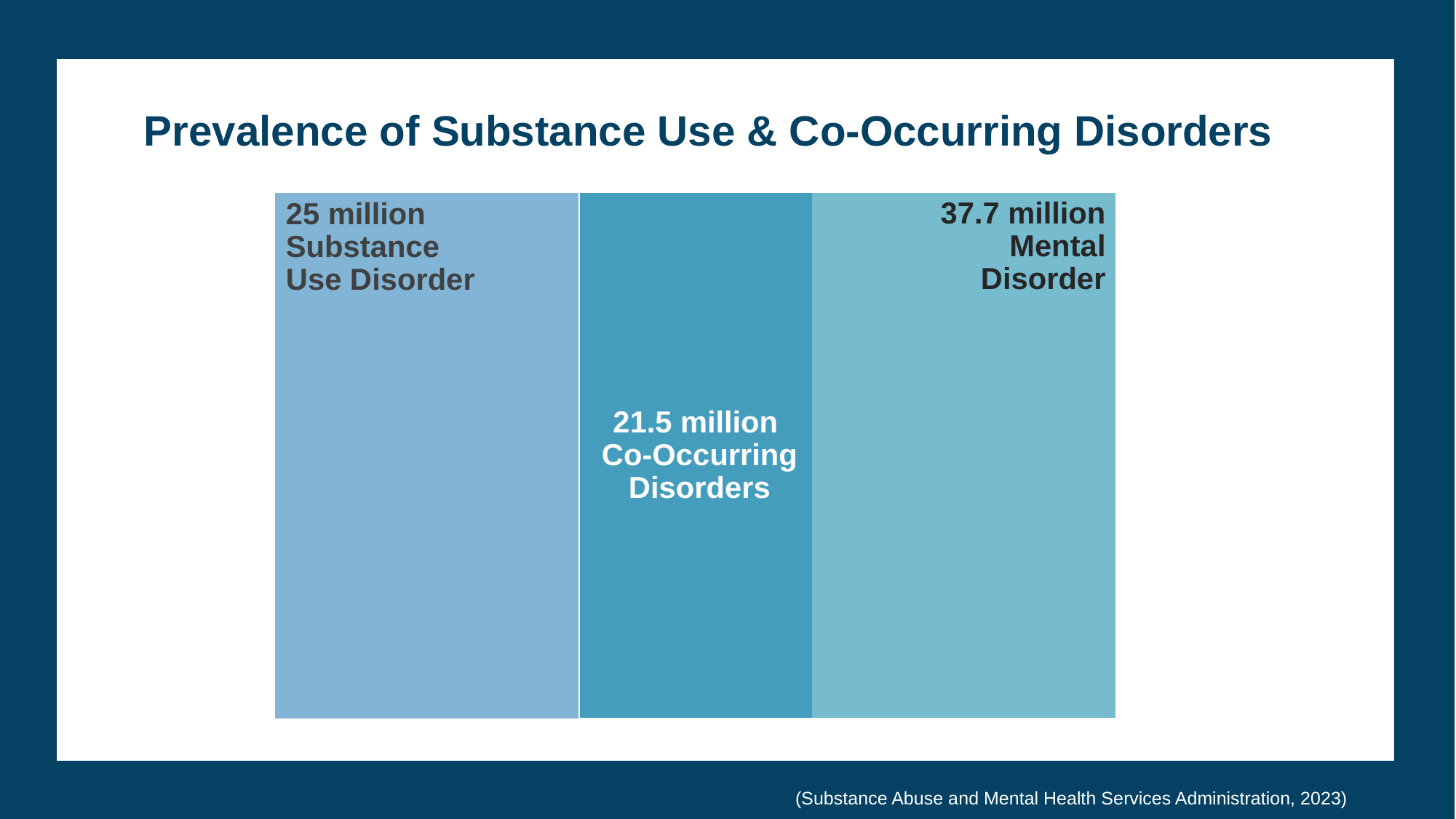

# Prevalence of Substance Use & Co-Occurring Disorders
37.7 million
Mental
Disorder
25 million
Substance
Use Disorder
21.5 million
Co-Occurring Disorders
(Substance Abuse and Mental Health Services Administration, 2023)​